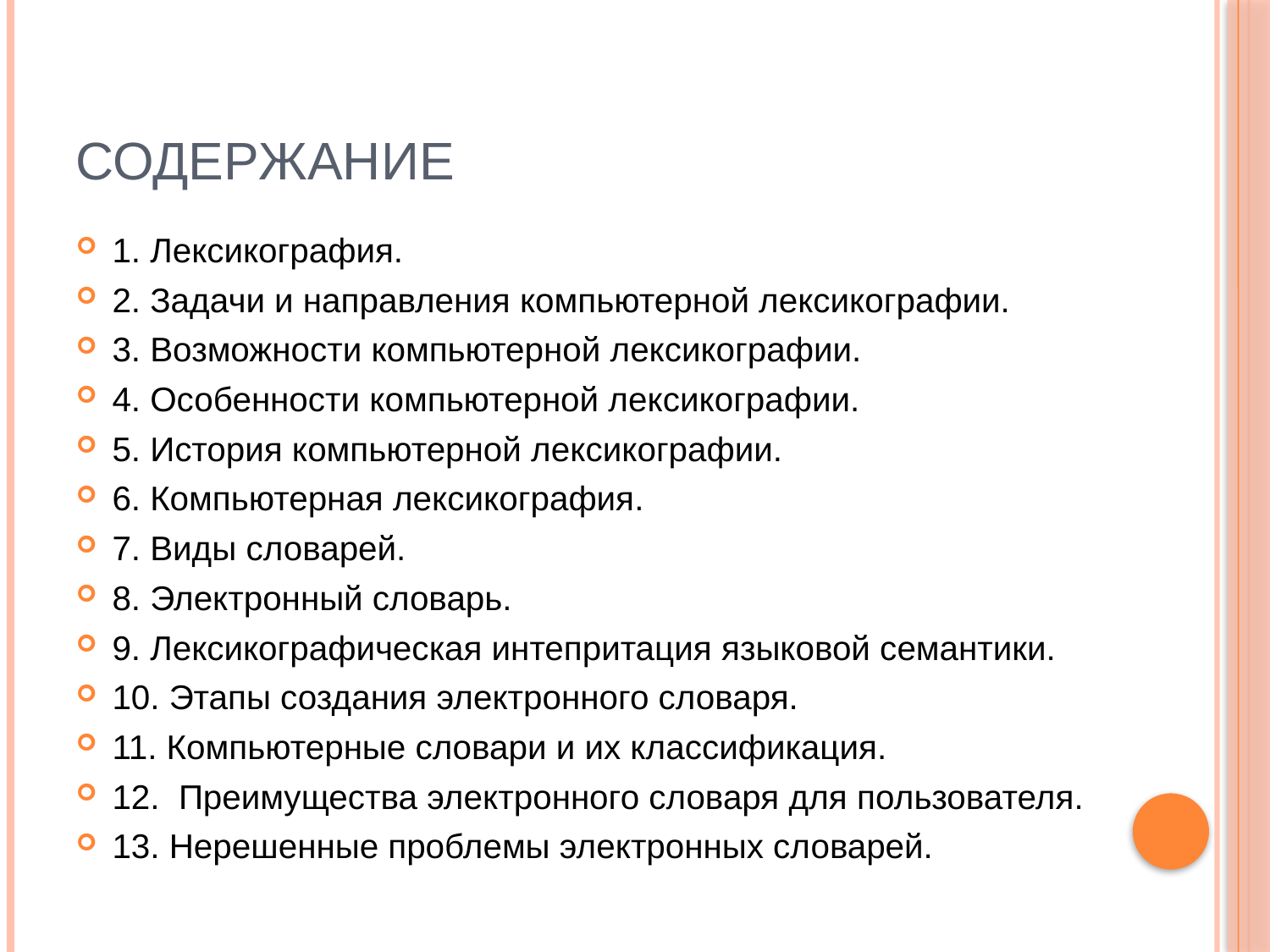

# Содержание
1. Лексикография.
2. Задачи и направления компьютерной лексикографии.
3. Возможности компьютерной лексикографии.
4. Особенности компьютерной лексикографии.
5. История компьютерной лексикографии.
6. Компьютерная лексикография.
7. Виды словарей.
8. Электронный словарь.
9. Лексикографическая интепритация языковой семантики.
10. Этапы создания электронного словаря.
11. Компьютерные словари и их классификация.
12.  Преимущества электронного словаря для пользователя.
13. Нерешенные проблемы электронных словарей.